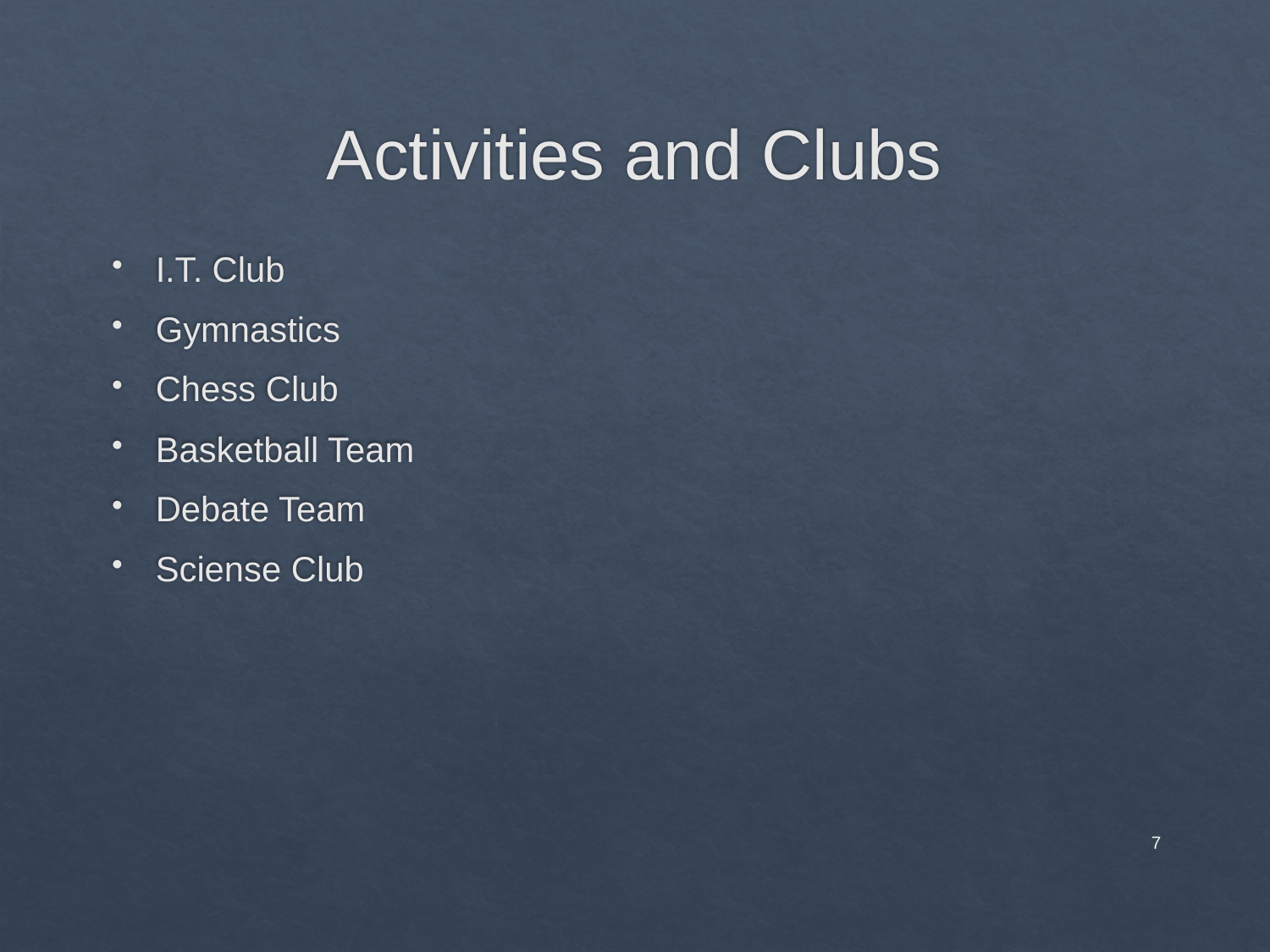

# Activities and Clubs
I.T. Club
Gymnastics
Chess Club
Basketball Team
Debate Team
Sciense Club

7